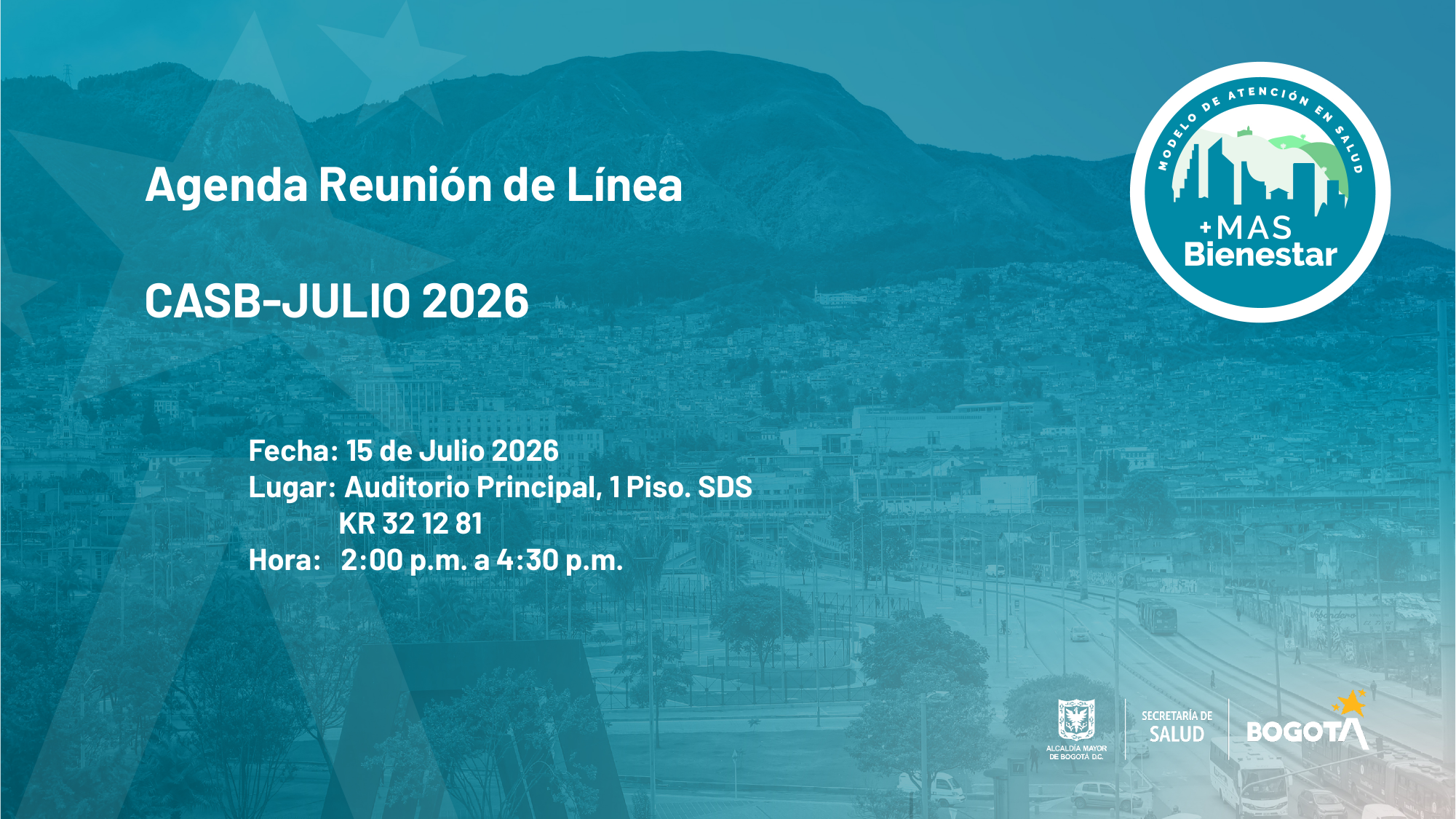

Agenda Reunión de Línea

CASB-JULIO 2026
Fecha: 15 de Julio 2026
Lugar: Auditorio Principal, 1 Piso. SDS
               KR 32 12 81
Hora:   2:00 p.m. a 4:30 p.m.